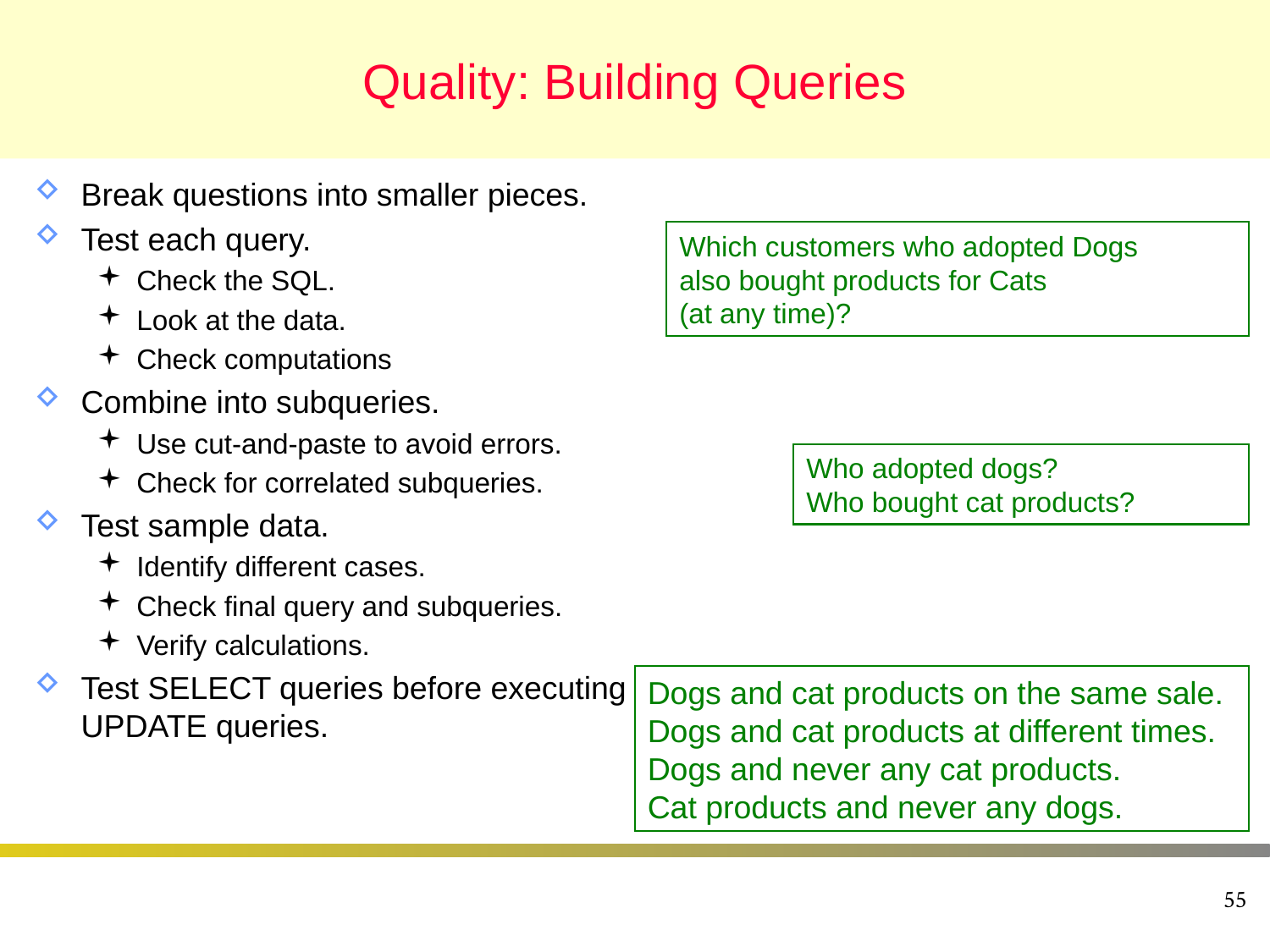

# Quality: Building Queries
Break questions into smaller pieces.
Test each query.
Check the SQL.
Look at the data.
Check computations
Combine into subqueries.
Use cut-and-paste to avoid errors.
Check for correlated subqueries.
Test sample data.
Identify different cases.
Check final query and subqueries.
Verify calculations.
Test SELECT queries before executing UPDATE queries.

Which customers who adopted Dogs
also bought products for Cats
(at any time)?
Who adopted dogs?
Who bought cat products?
Dogs and cat products on the same sale.
Dogs and cat products at different times.
Dogs and never any cat products.
Cat products and never any dogs.
55